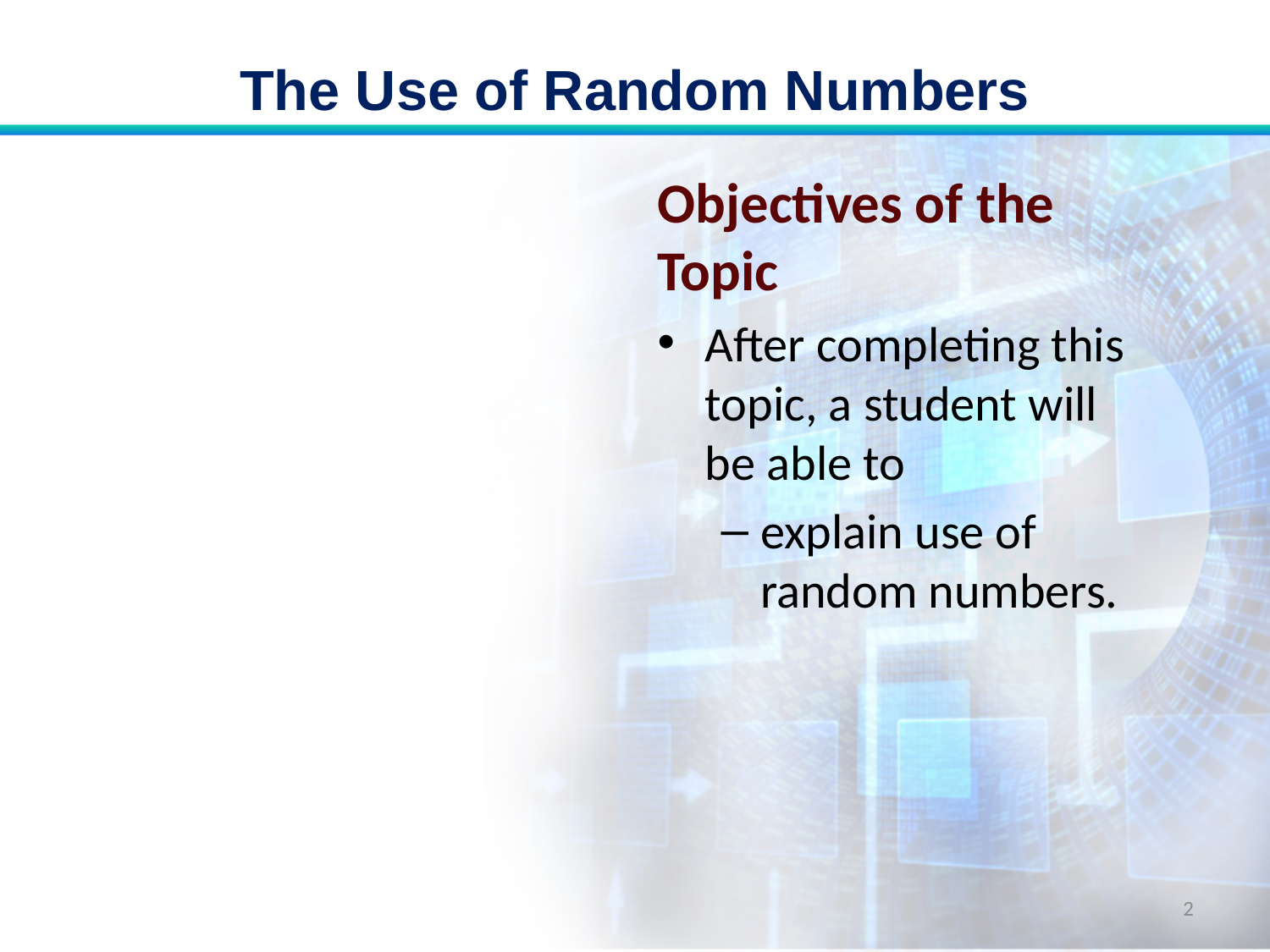

# The Use of Random Numbers
Objectives of the Topic
After completing this topic, a student will be able to
explain use of random numbers.
2